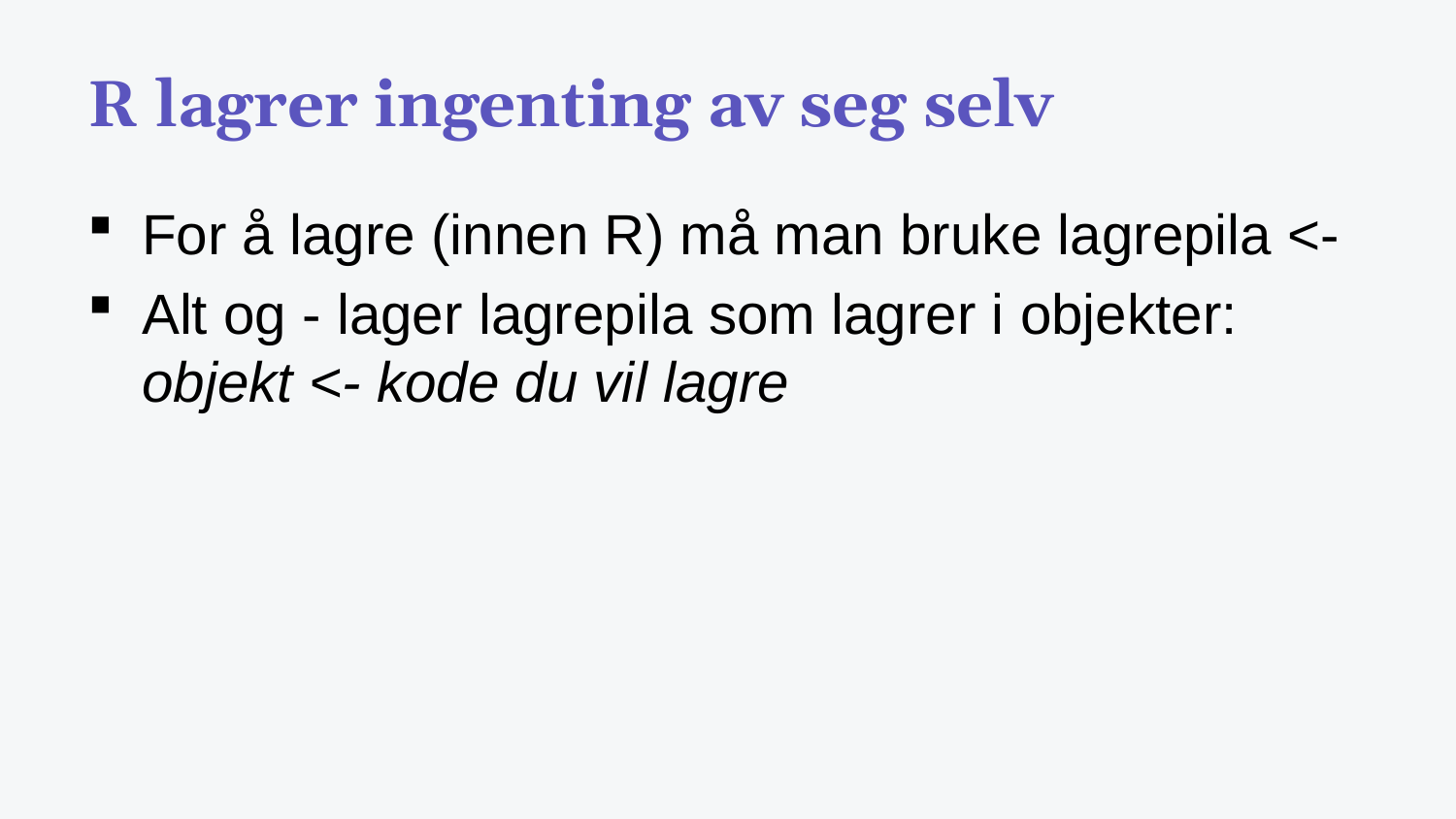

# R lagrer ingenting av seg selv
For å lagre (innen R) må man bruke lagrepila <-
Alt og - lager lagrepila som lagrer i objekter: objekt <- kode du vil lagre